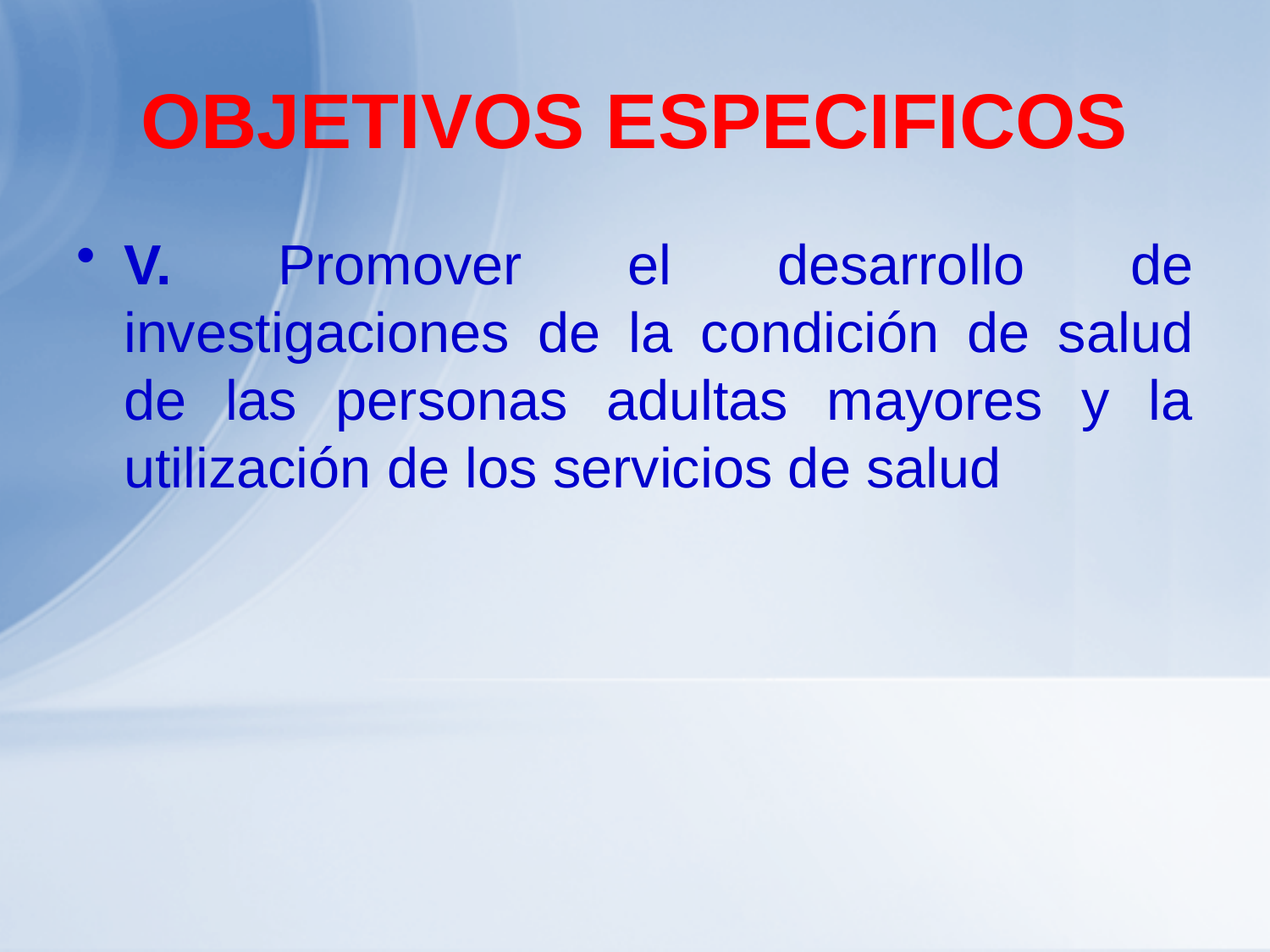

# OBJETIVOS ESPECIFICOS
V. Promover el desarrollo de investigaciones de la condición de salud de las personas adultas mayores y la utilización de los servicios de salud